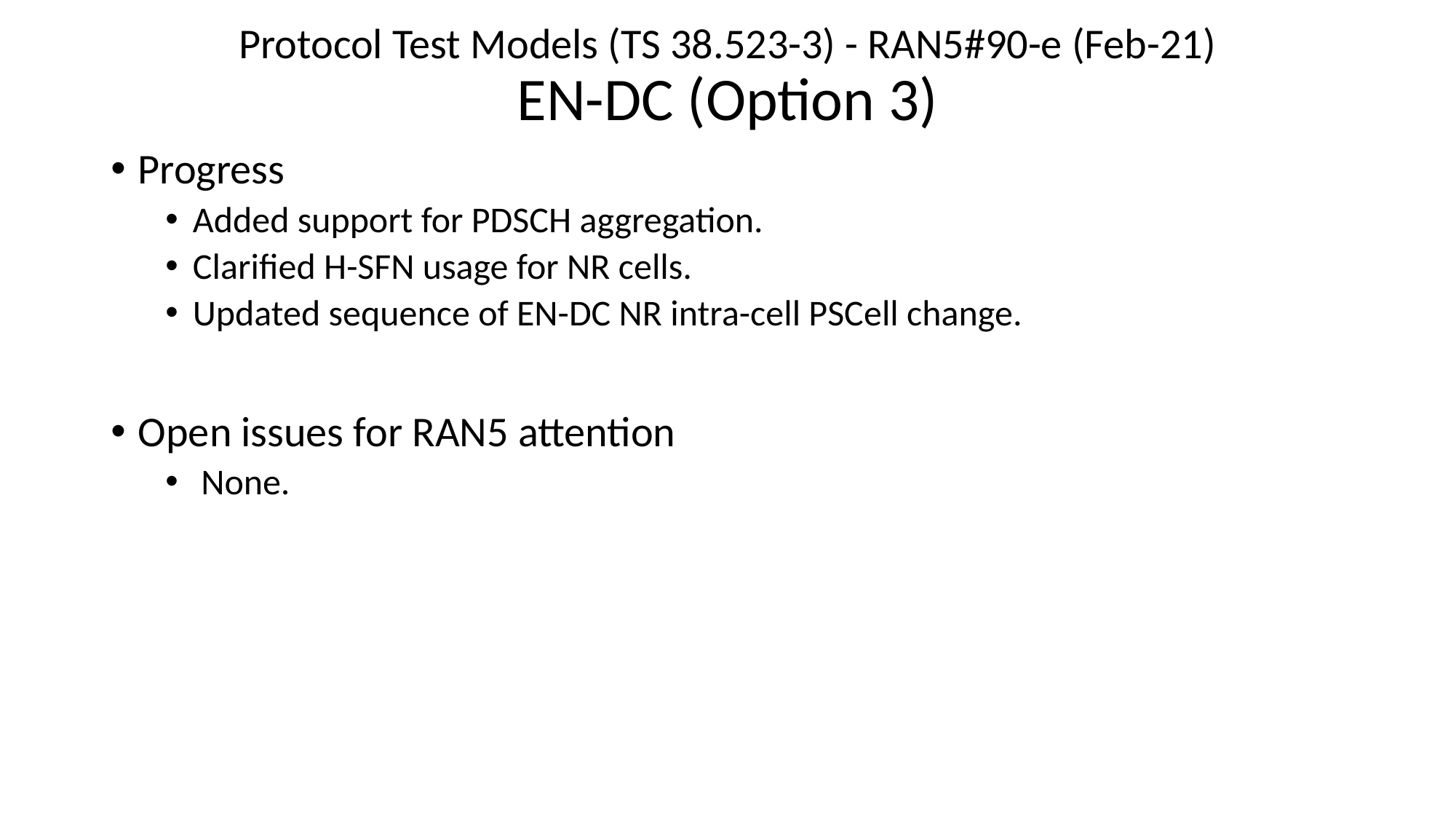

# Protocol Test Models (TS 38.523-3) - RAN5#90-e (Feb-21) EN-DC (Option 3)
Progress
Added support for PDSCH aggregation.
Clarified H-SFN usage for NR cells.
Updated sequence of EN-DC NR intra-cell PSCell change.

Open issues for RAN5 attention
 None.